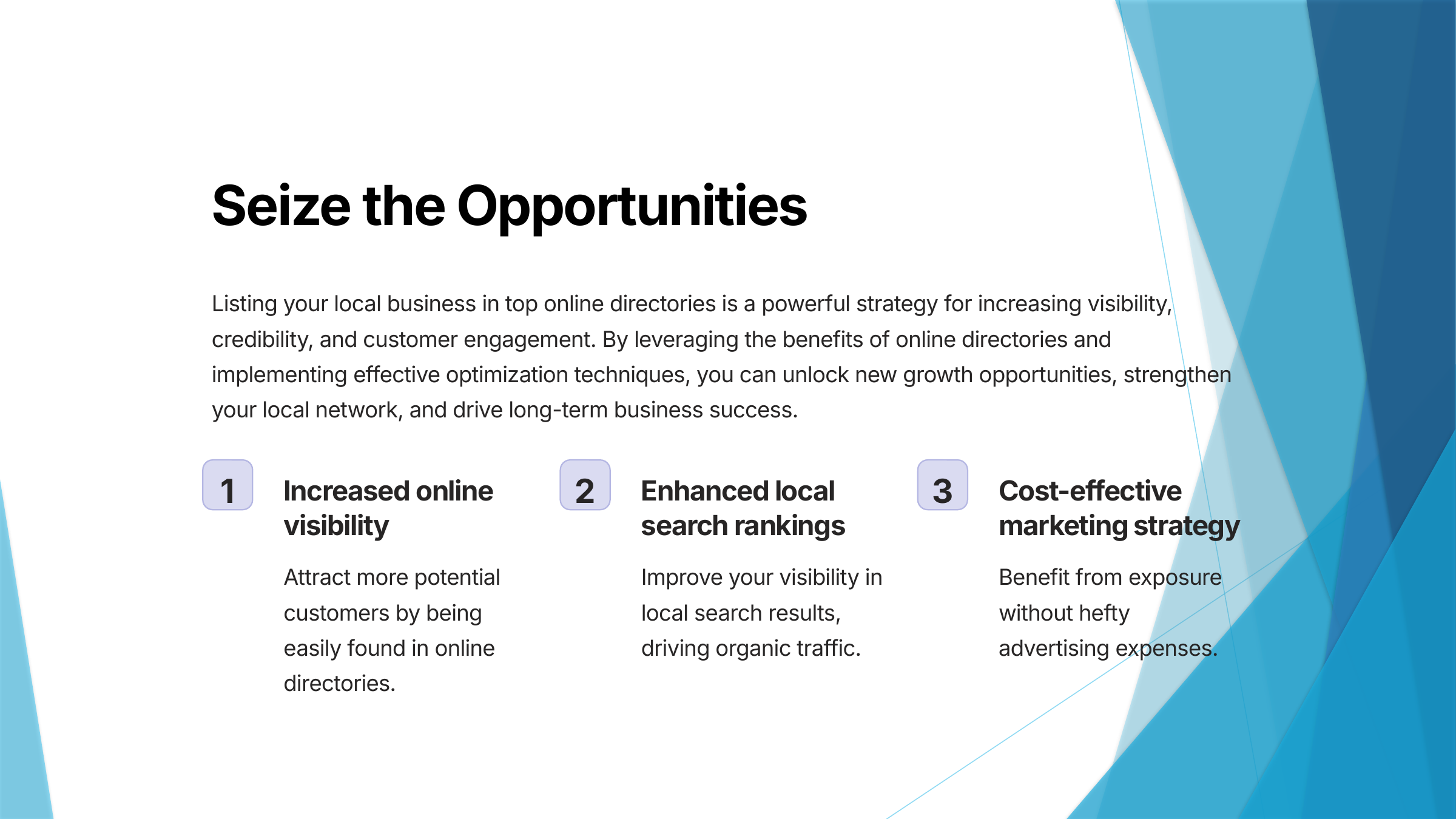

Seize the Opportunities
Listing your local business in top online directories is a powerful strategy for increasing visibility, credibility, and customer engagement. By leveraging the benefits of online directories and implementing effective optimization techniques, you can unlock new growth opportunities, strengthen your local network, and drive long-term business success.

1
2
3
Increased online visibility
Enhanced local search rankings
Cost-effective marketing strategy
Attract more potential customers by being easily found in online directories.
Improve your visibility in local search results, driving organic traffic.
Benefit from exposure without hefty advertising expenses.